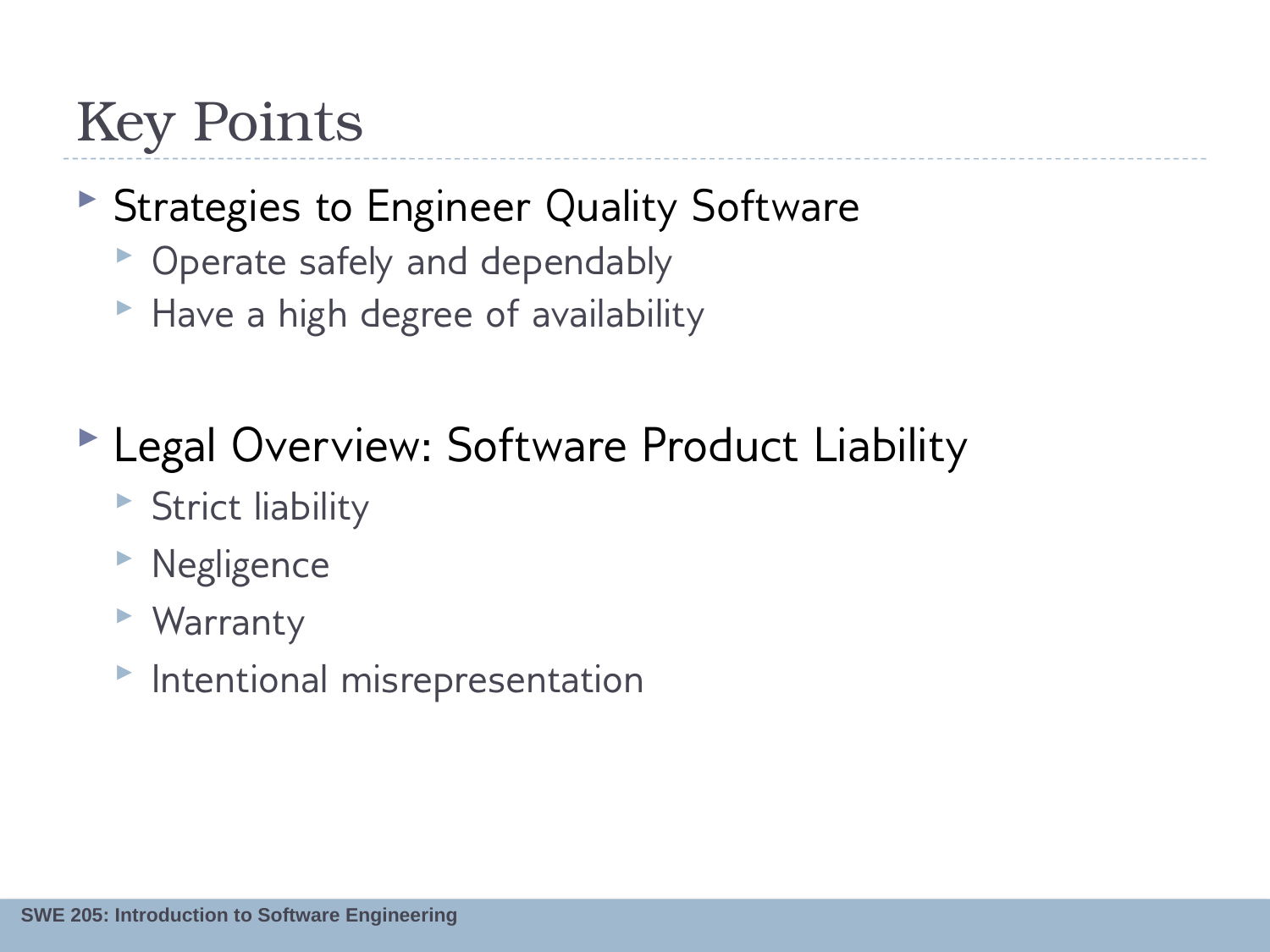

# Key Points
Strategies to Engineer Quality Software
Operate safely and dependably
Have a high degree of availability

Legal Overview: Software Product Liability
Strict liability
Negligence
Warranty
Intentional misrepresentation